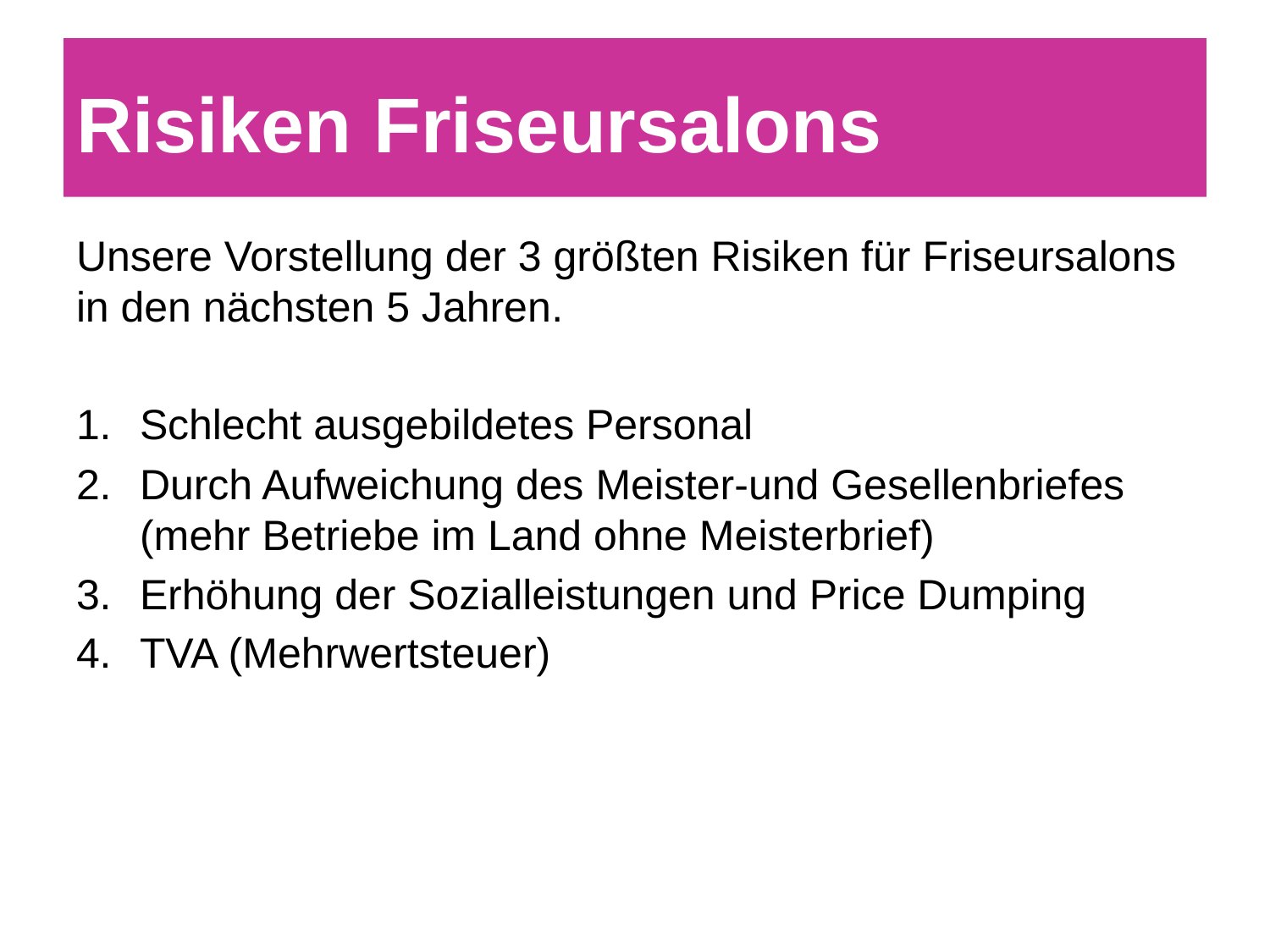

# Risiken Friseursalons
Unsere Vorstellung der 3 größten Risiken für Friseursalons in den nächsten 5 Jahren.

Schlecht ausgebildetes Personal
Durch Aufweichung des Meister-und Gesellenbriefes (mehr Betriebe im Land ohne Meisterbrief)
Erhöhung der Sozialleistungen und Price Dumping
TVA (Mehrwertsteuer)